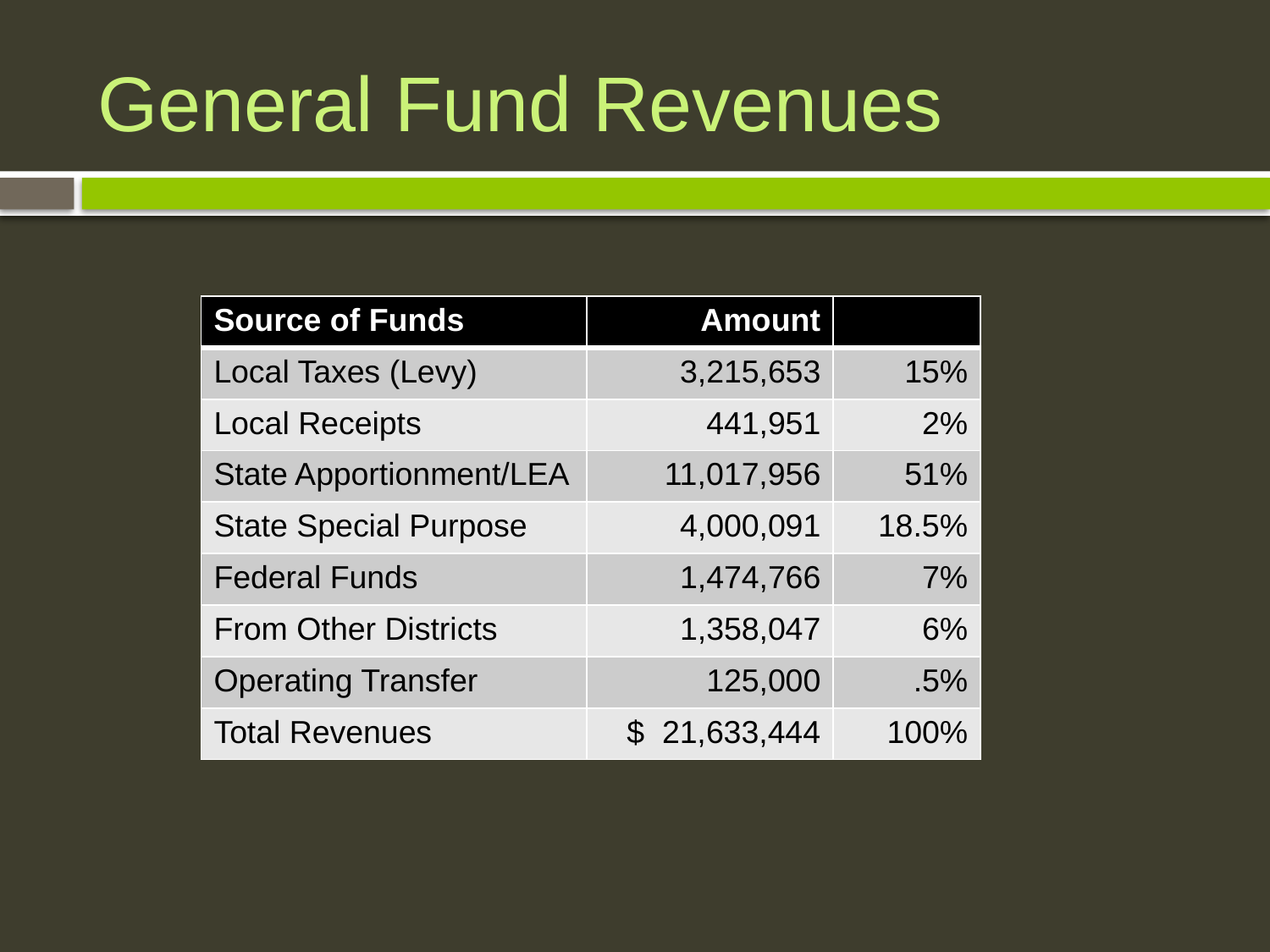

# General Fund Revenues
| Source of Funds | Amount |  |
| --- | --- | --- |
| Local Taxes (Levy) | 3,215,653 | 15% |
| Local Receipts | 441,951 | 2% |
| State Apportionment/LEA | 11,017,956 | 51% |
| State Special Purpose | 4,000,091 | 18.5% |
| Federal Funds | 1,474,766 | 7% |
| From Other Districts | 1,358,047 | 6% |
| Operating Transfer | 125,000 | .5% |
| Total Revenues | $ 21,633,444 | 100% |